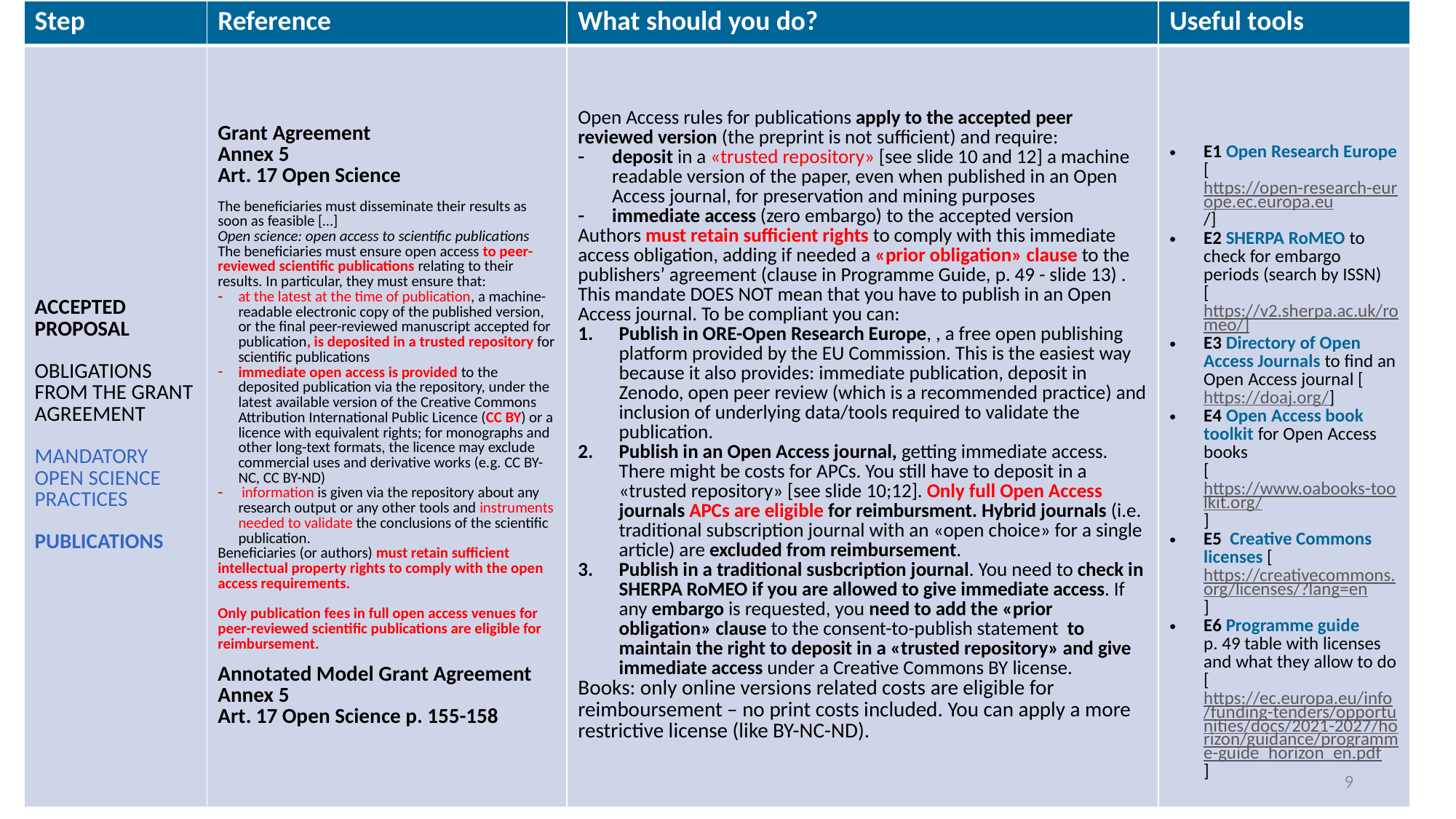

| Step | Reference | What should you do? | Useful tools |
| --- | --- | --- | --- |
| ACCEPTED PROPOSAL OBLIGATIONS FROM THE GRANT AGREEMENT MANDATORY OPEN SCIENCE PRACTICES PUBLICATIONS | Grant Agreement Annex 5 Art. 17 Open Science The beneficiaries must disseminate their results as soon as feasible […] Open science: open access to scientific publications The beneficiaries must ensure open access to peer-reviewed scientific publications relating to their results. In particular, they must ensure that: at the latest at the time of publication, a machine-readable electronic copy of the published version, or the final peer-reviewed manuscript accepted for publication, is deposited in a trusted repository for scientific publications immediate open access is provided to the deposited publication via the repository, under the latest available version of the Creative Commons Attribution International Public Licence (CC BY) or a licence with equivalent rights; for monographs and other long-text formats, the licence may exclude commercial uses and derivative works (e.g. CC BY-NC, CC BY-ND) information is given via the repository about any research output or any other tools and instruments needed to validate the conclusions of the scientific publication. Beneficiaries (or authors) must retain sufficient intellectual property rights to comply with the open access requirements. Only publication fees in full open access venues for peer-reviewed scientific publications are eligible for reimbursement. Annotated Model Grant Agreement Annex 5 Art. 17 Open Science p. 155-158 | Open Access rules for publications apply to the accepted peer reviewed version (the preprint is not sufficient) and require: deposit in a «trusted repository» [see slide 10 and 12] a machine readable version of the paper, even when published in an Open Access journal, for preservation and mining purposes immediate access (zero embargo) to the accepted version Authors must retain sufficient rights to comply with this immediate access obligation, adding if needed a «prior obligation» clause to the publishers’ agreement (clause in Programme Guide, p. 49 - slide 13) . This mandate DOES NOT mean that you have to publish in an Open Access journal. To be compliant you can: Publish in ORE-Open Research Europe, , a free open publishing platform provided by the EU Commission. This is the easiest way because it also provides: immediate publication, deposit in Zenodo, open peer review (which is a recommended practice) and inclusion of underlying data/tools required to validate the publication. Publish in an Open Access journal, getting immediate access. There might be costs for APCs. You still have to deposit in a «trusted repository» [see slide 10;12]. Only full Open Access journals APCs are eligible for reimbursment. Hybrid journals (i.e. traditional subscription journal with an «open choice» for a single article) are excluded from reimbursement. Publish in a traditional susbcription journal. You need to check in SHERPA RoMEO if you are allowed to give immediate access. If any embargo is requested, you need to add the «prior obligation» clause to the consent-to-publish statement to maintain the right to deposit in a «trusted repository» and give immediate access under a Creative Commons BY license. Books: only online versions related costs are eligible for reimboursement – no print costs included. You can apply a more restrictive license (like BY-NC-ND). | E1 Open Research Europe [https://open-research-europe.ec.europa.eu/] E2 SHERPA RoMEO to check for embargo periods (search by ISSN) [https://v2.sherpa.ac.uk/romeo/] E3 Directory of Open Access Journals to find an Open Access journal [https://doaj.org/] E4 Open Access book toolkit for Open Access books [https://www.oabooks-toolkit.org/] E5 Creative Commons licenses [https://creativecommons.org/licenses/?lang=en] E6 Programme guide p. 49 table with licenses and what they allow to do [https://ec.europa.eu/info/funding-tenders/opportunities/docs/2021-2027/horizon/guidance/programme-guide\_horizon\_en.pdf] |
9